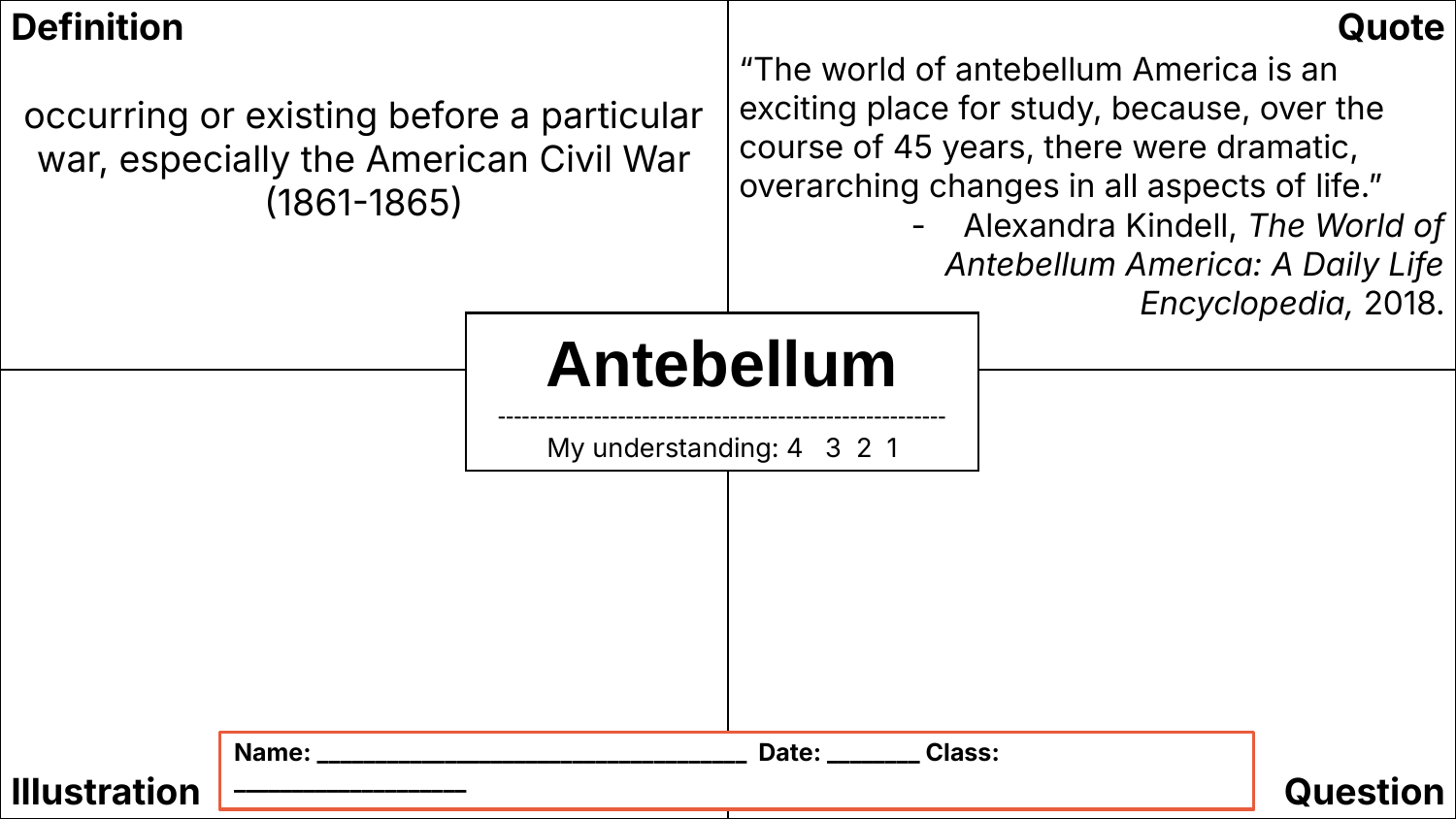

| Definition occurring or existing before a particular war, especially the American Civil War (1861-1865) | Quote “The world of antebellum America is an exciting place for study, because, over the course of 45 years, there were dramatic, overarching changes in all aspects of life.” Alexandra Kindell, The World of Antebellum America: A Daily Life Encyclopedia, 2018. |
| --- | --- |
| Illustration | America: A Da Question |
Antebellum
--------------------------------------------------------
My understanding: 4   3  2  1
Name: _____________________________________  Date: ________ Class: ____________________